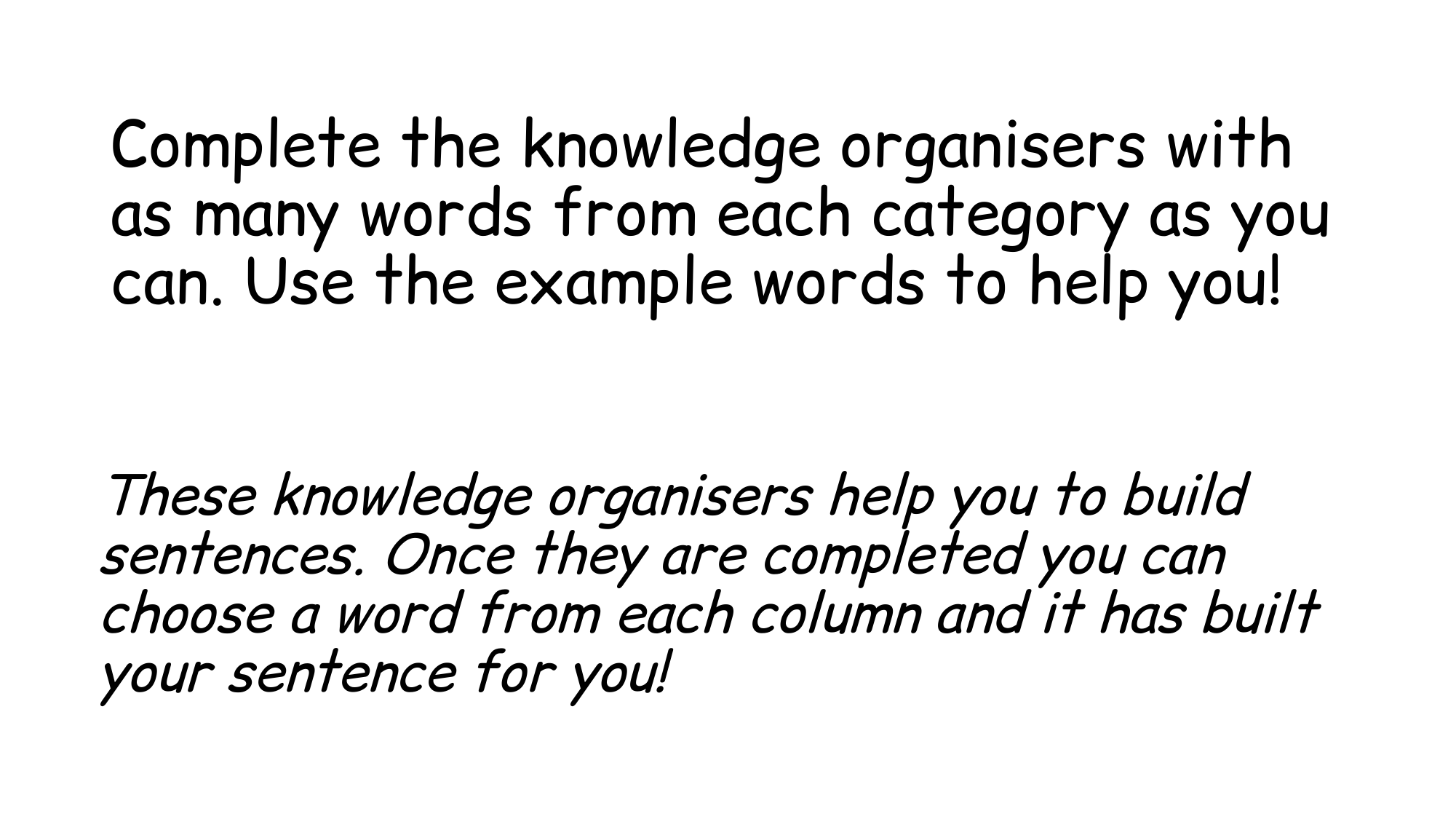

# Complete the knowledge organisers with as many words from each category as you can. Use the example words to help you!
These knowledge organisers help you to build sentences. Once they are completed you can choose a word from each column and it has built your sentence for you!